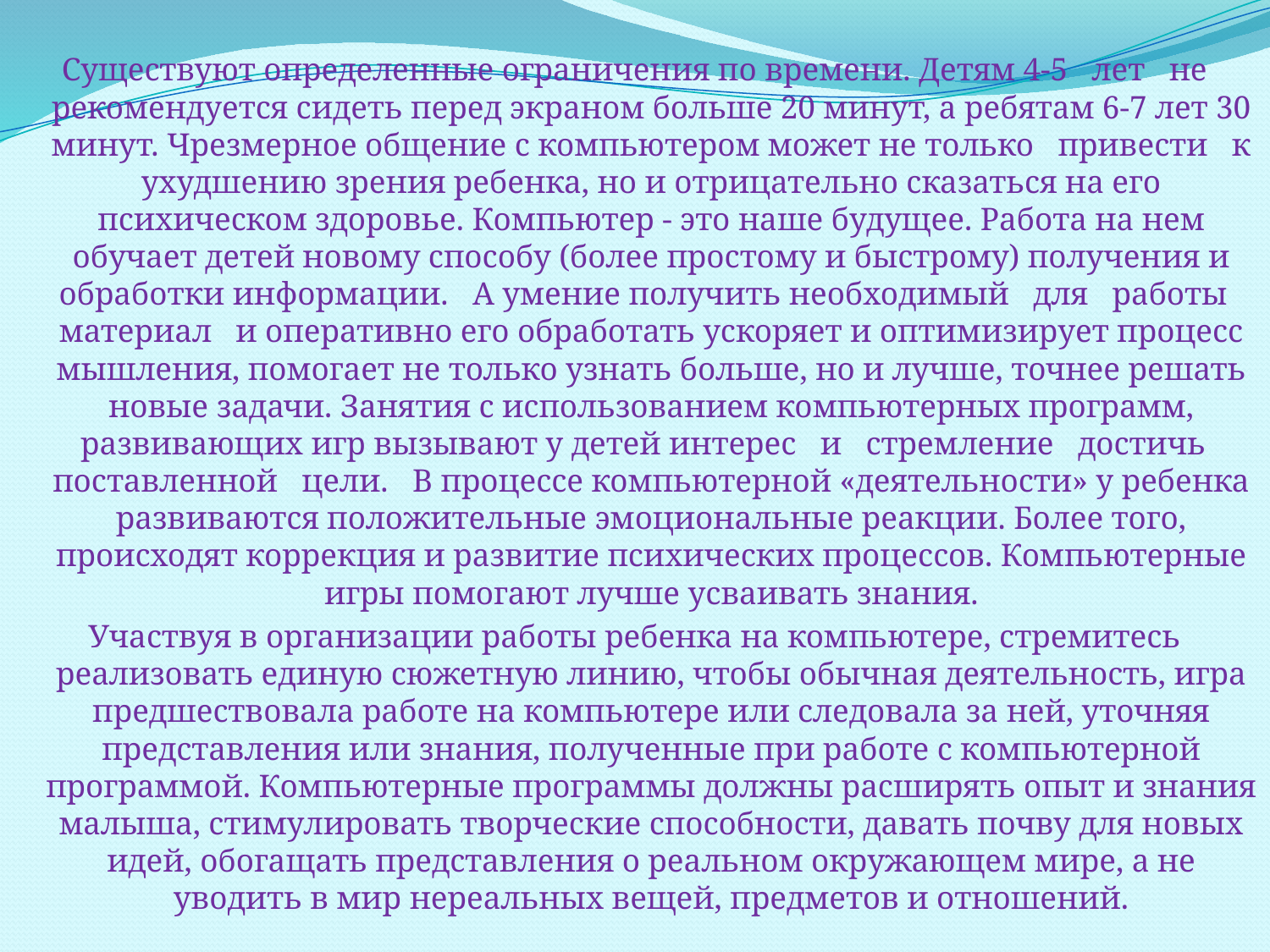

Существуют определенные ограничения по времени. Детям 4-5   лет   не рекомендуется сидеть перед экраном больше 20 минут, а ребятам 6-7 лет 30 минут. Чрезмерное общение с компьютером может не только   привести   к ухудшению зрения ребенка, но и отрицательно сказаться на его психическом здоровье. Компьютер - это наше будущее. Работа на нем обучает детей новому способу (более простому и быстрому) получения и обработки информации.   А умение получить необходимый   для   работы   материал   и оперативно его обработать ускоряет и оптимизирует процесс мышления, помогает не только узнать больше, но и лучше, точнее решать новые задачи. Занятия с использованием компьютерных программ, развивающих игр вызывают у детей интерес   и   стремление   достичь   поставленной   цели.   В процессе компьютерной «деятельности» у ребенка развиваются положительные эмоциональные реакции. Более того, происходят коррекция и развитие психических процессов. Компьютерные игры помогают лучше усваивать знания.
Участвуя в организации работы ребенка на компьютере, стремитесь реализовать единую сюжетную линию, чтобы обычная деятельность, игра предшествовала работе на компьютере или следовала за ней, уточняя представления или знания, полученные при работе с компьютерной программой. Компьютерные программы должны расширять опыт и знания малыша, стимулировать творческие способности, давать почву для новых идей, обогащать представления о реальном окружающем мире, а не уводить в мир нереальных вещей, предметов и отношений.